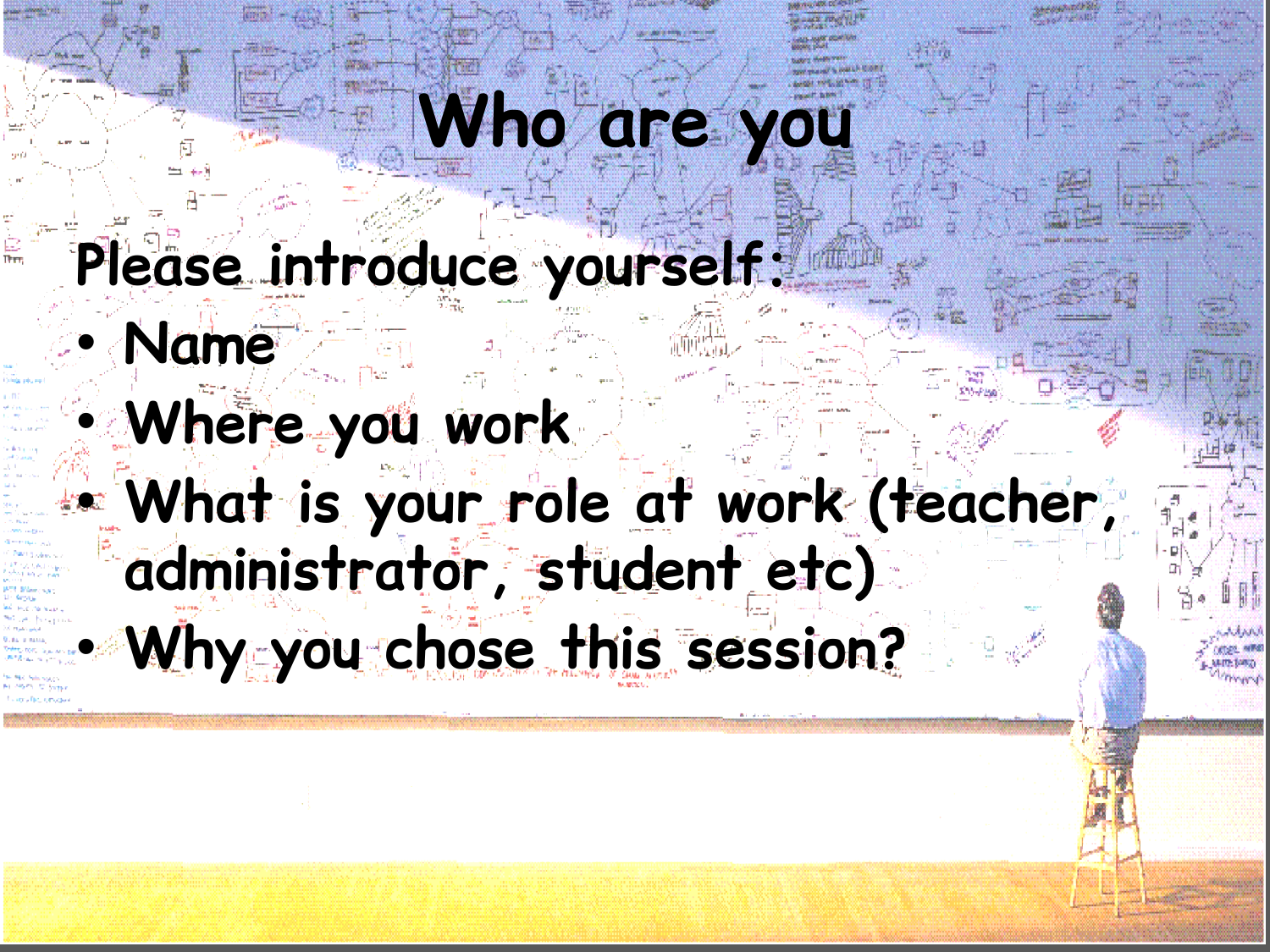

# Who are you
Please introduce yourself:
Name
Where you work
What is your role at work (teacher, administrator, student etc)
Why you chose this session?